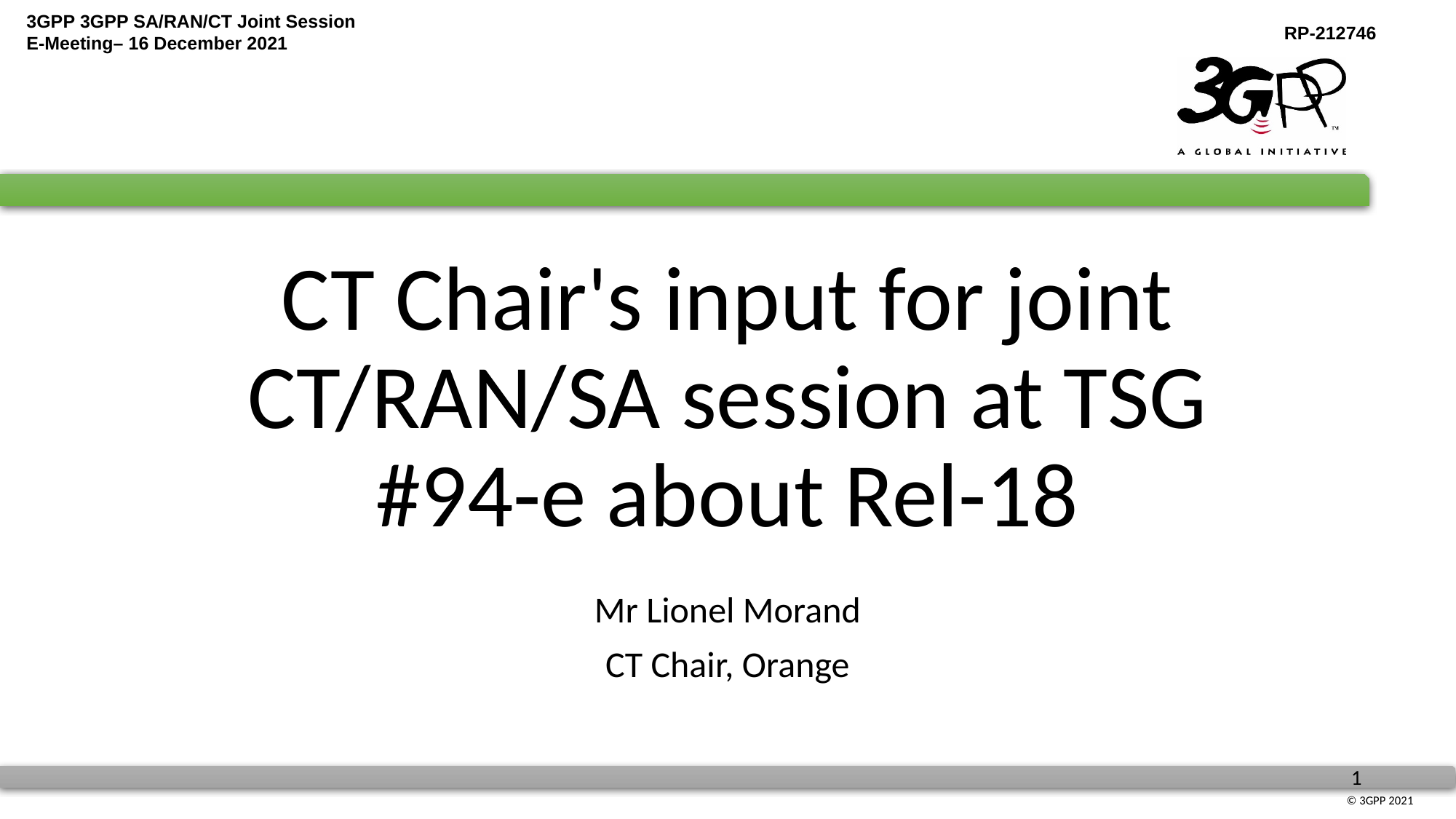

# CT Chair's input for joint CT/RAN/SA session at TSG #94-e about Rel-18
Mr Lionel Morand
CT Chair, Orange